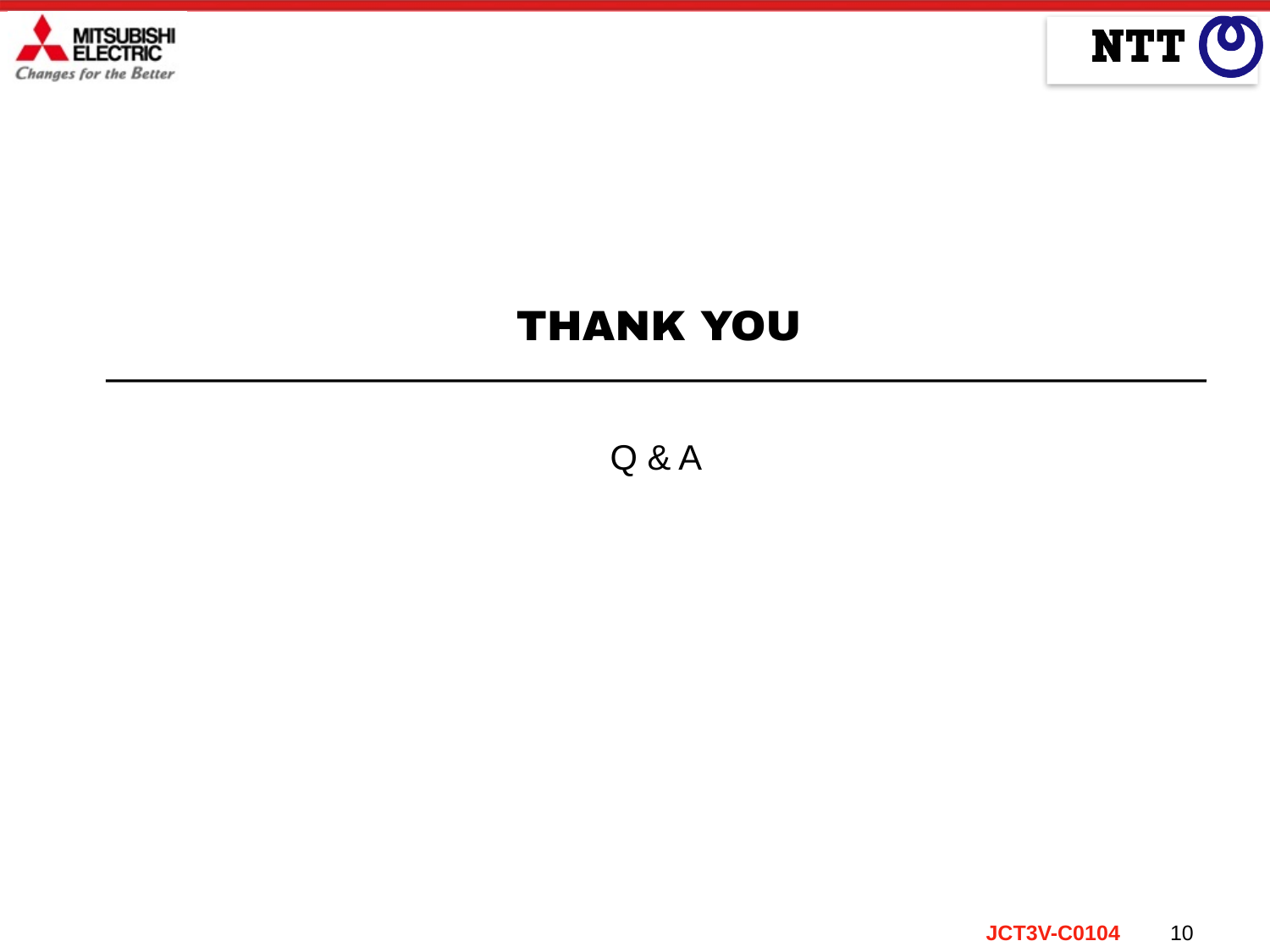

THANK YOU
Q & A
JCT3V-C0104
10